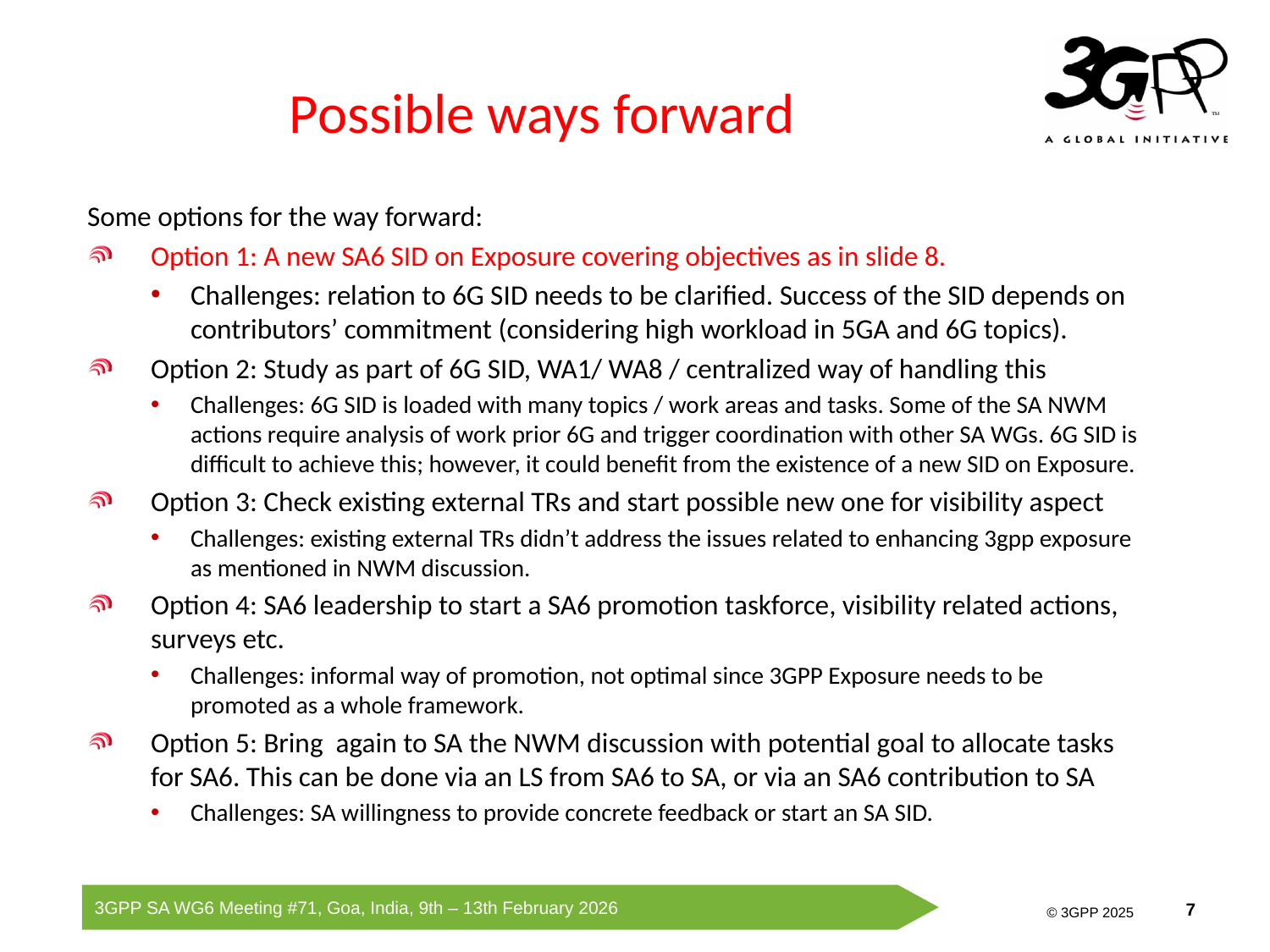

# Possible ways forward
Some options for the way forward:
Option 1: A new SA6 SID on Exposure covering objectives as in slide 8.
Challenges: relation to 6G SID needs to be clarified. Success of the SID depends on contributors’ commitment (considering high workload in 5GA and 6G topics).
Option 2: Study as part of 6G SID, WA1/ WA8 / centralized way of handling this
Challenges: 6G SID is loaded with many topics / work areas and tasks. Some of the SA NWM actions require analysis of work prior 6G and trigger coordination with other SA WGs. 6G SID is difficult to achieve this; however, it could benefit from the existence of a new SID on Exposure.
Option 3: Check existing external TRs and start possible new one for visibility aspect
Challenges: existing external TRs didn’t address the issues related to enhancing 3gpp exposure as mentioned in NWM discussion.
Option 4: SA6 leadership to start a SA6 promotion taskforce, visibility related actions, surveys etc.
Challenges: informal way of promotion, not optimal since 3GPP Exposure needs to be promoted as a whole framework.
Option 5: Bring  again to SA the NWM discussion with potential goal to allocate tasks for SA6. This can be done via an LS from SA6 to SA, or via an SA6 contribution to SA
Challenges: SA willingness to provide concrete feedback or start an SA SID.